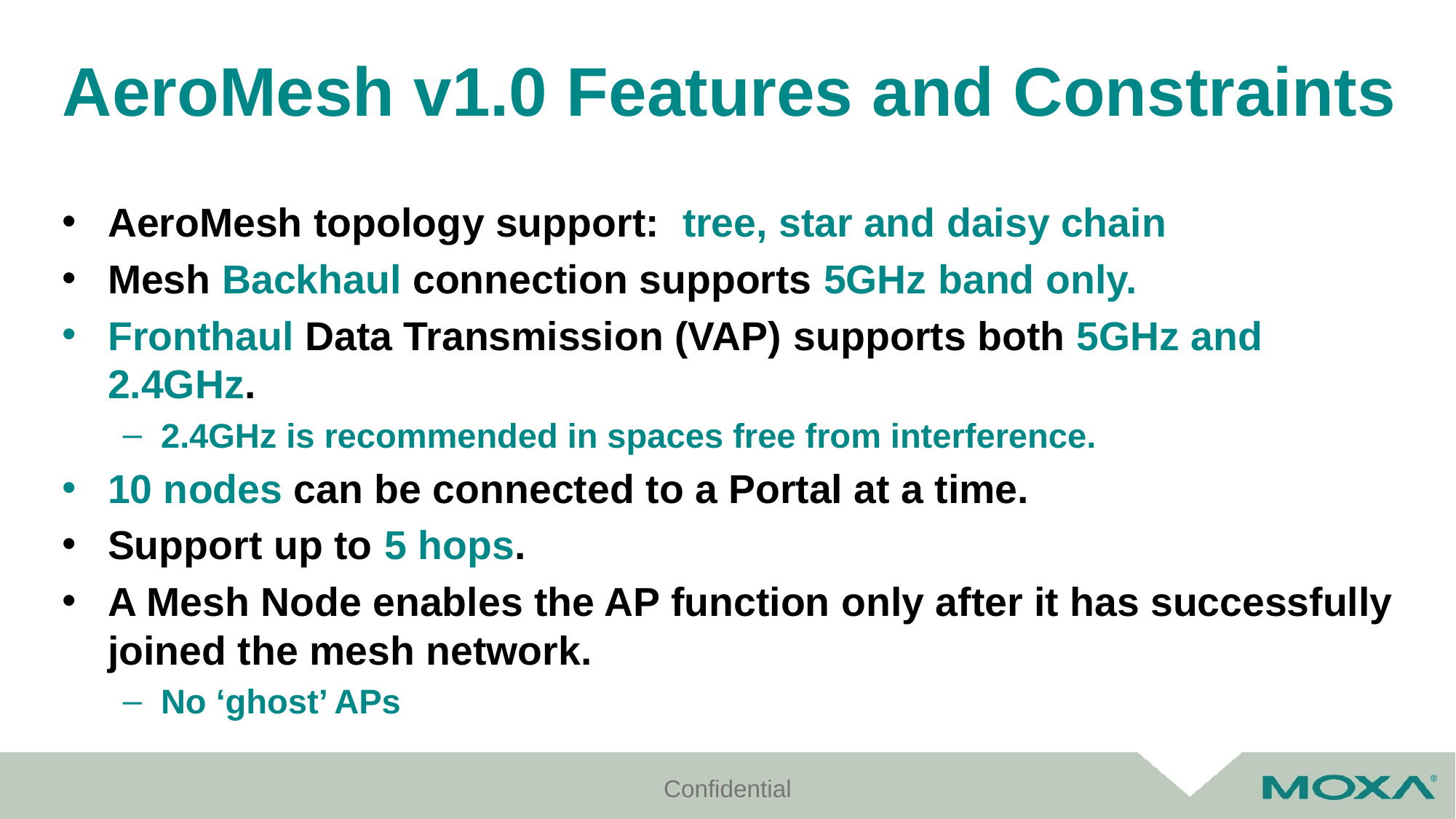

# AeroMesh v1.0 Features and Constraints
AeroMesh topology support:  tree, star and daisy chain
Mesh Backhaul connection supports 5GHz band only.
Fronthaul Data Transmission (VAP) supports both 5GHz and 2.4GHz.
2.4GHz is recommended in spaces free from interference.
10 nodes can be connected to a Portal at a time.
Support up to 5 hops.
A Mesh Node enables the AP function only after it has successfully joined the mesh network.
No ‘ghost’ APs